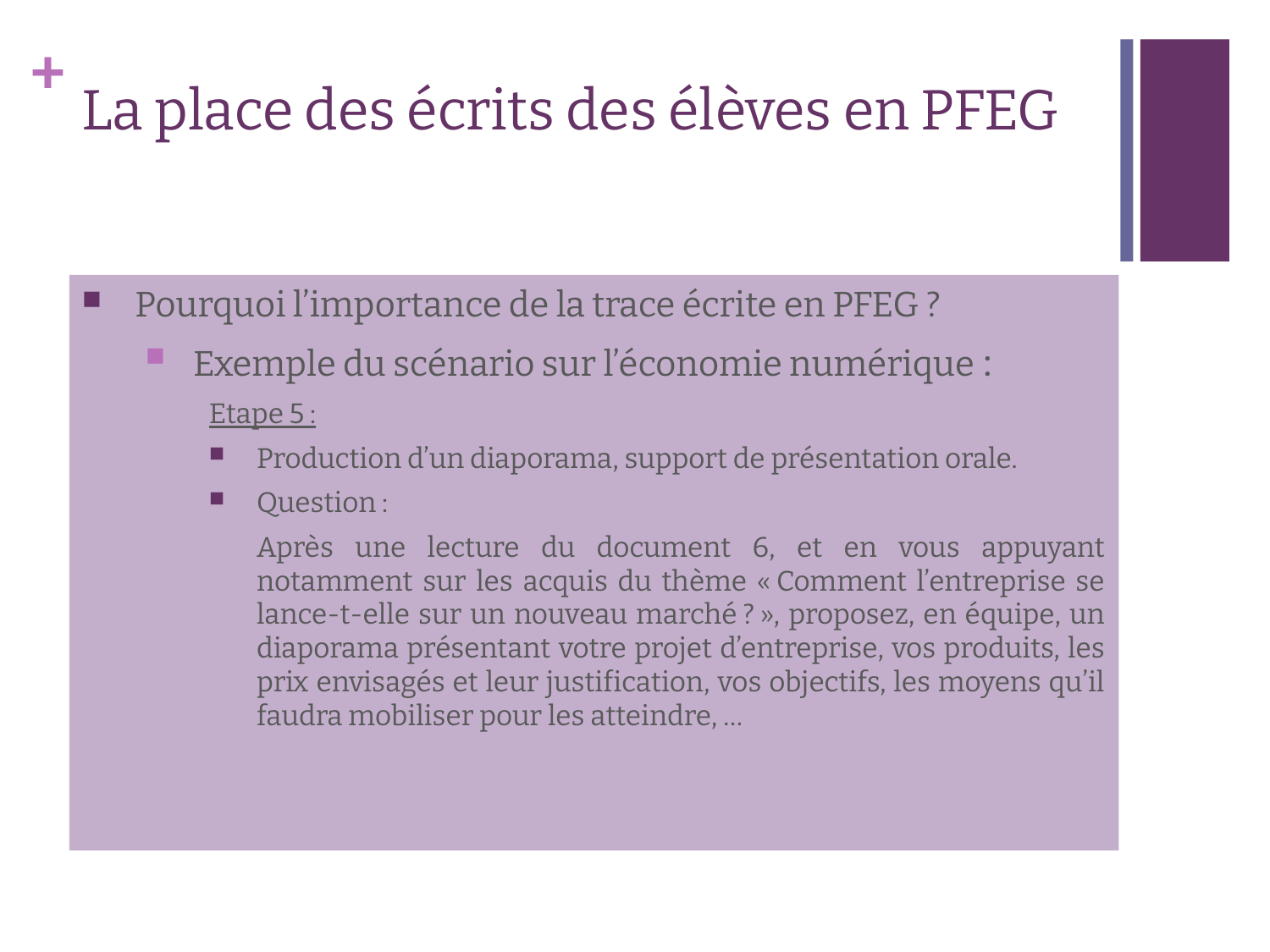

La place des écrits des élèves en PFEG
Pourquoi l’importance de la trace écrite en PFEG ?
Exemple du scénario sur l’économie numérique :
Etape 5 :
Production d’un diaporama, support de présentation orale.
Question :
	Après une lecture du document 6, et en vous appuyant notamment sur les acquis du thème « Comment l’entreprise se lance-t-elle sur un nouveau marché ? », proposez, en équipe, un diaporama présentant votre projet d’entreprise, vos produits, les prix envisagés et leur justification, vos objectifs, les moyens qu’il faudra mobiliser pour les atteindre, …